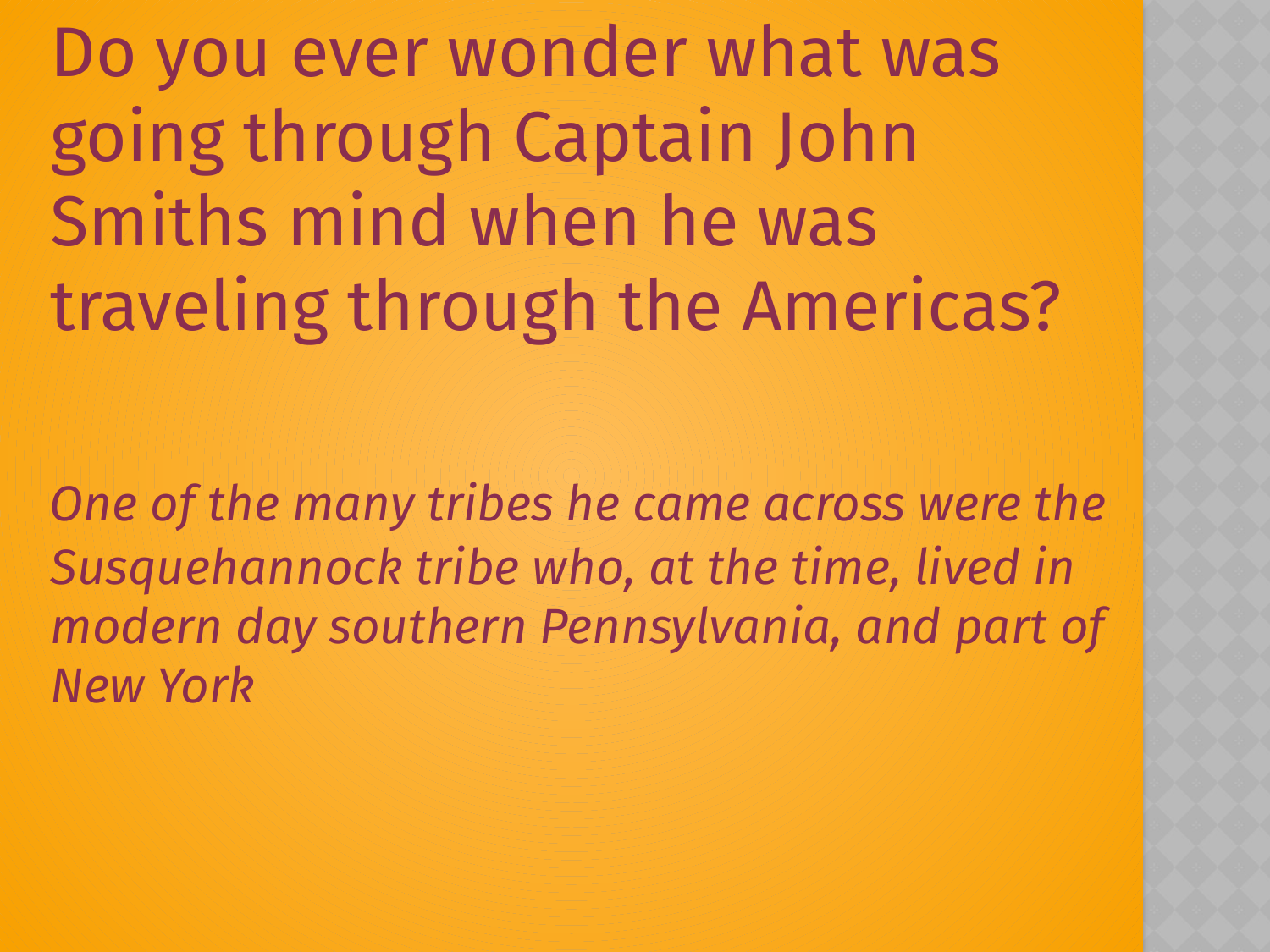

Do you ever wonder what was going through Captain John Smiths mind when he was traveling through the Americas?

  One of the many tribes he came across were the Susquehannock tribe who, at the time, lived in modern day southern Pennsylvania, and part of New York